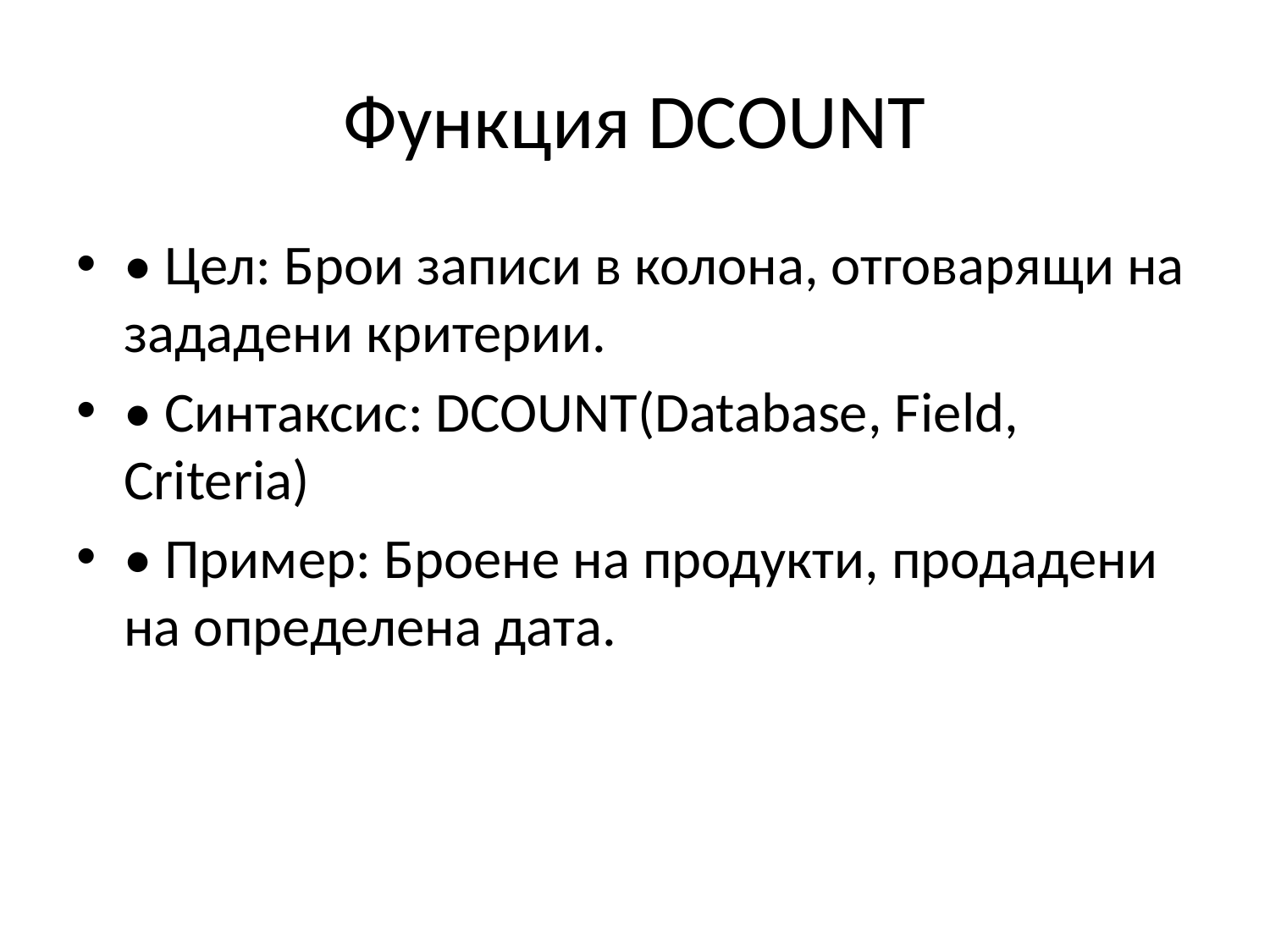

# Функция DCOUNT
• Цел: Брои записи в колона, отговарящи на зададени критерии.
• Синтаксис: DCOUNT(Database, Field, Criteria)
• Пример: Броене на продукти, продадени на определена дата.